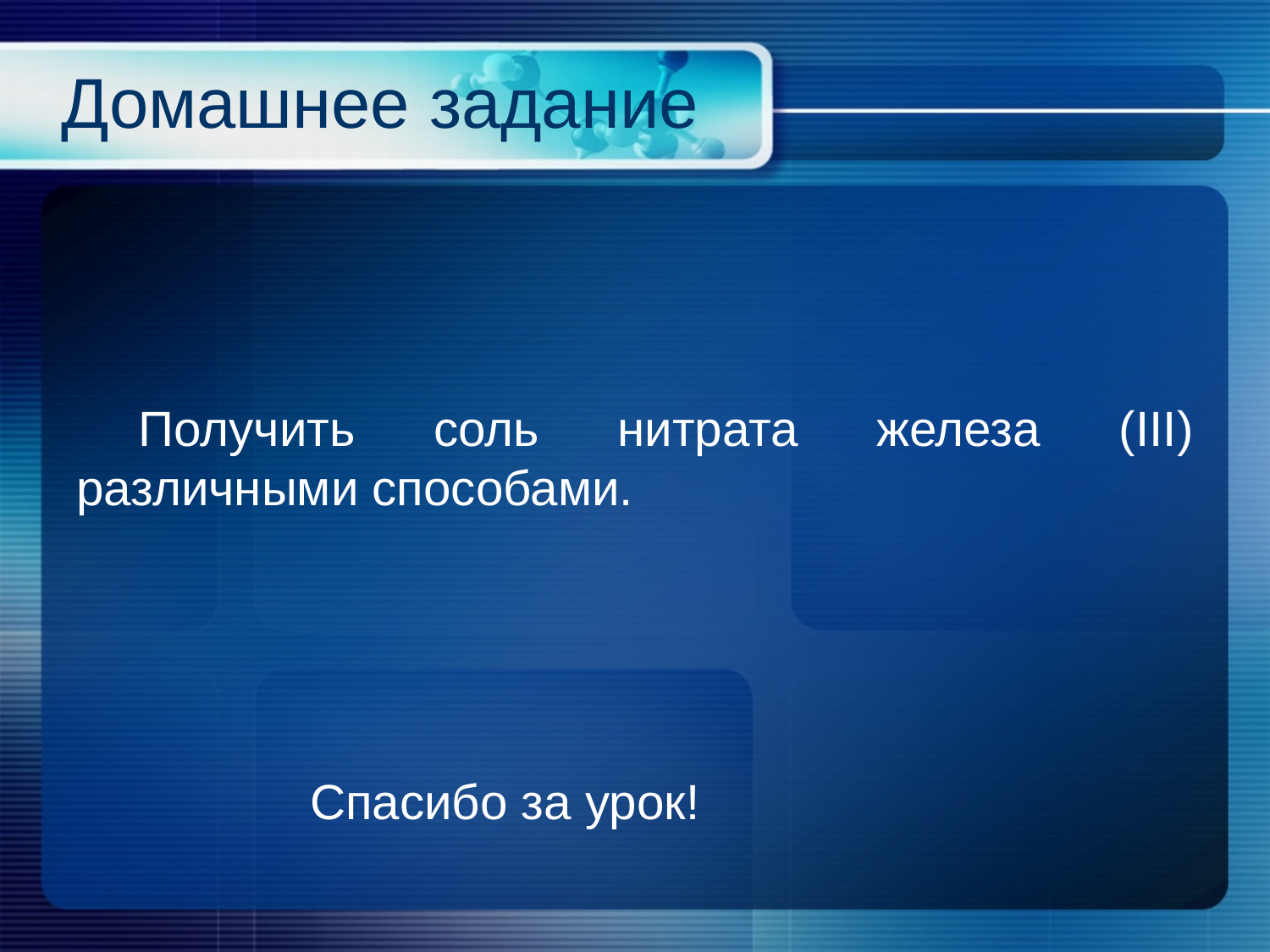

# Домашнее задание
Получить соль нитрата железа (III) различными способами.

Спасибо за урок!